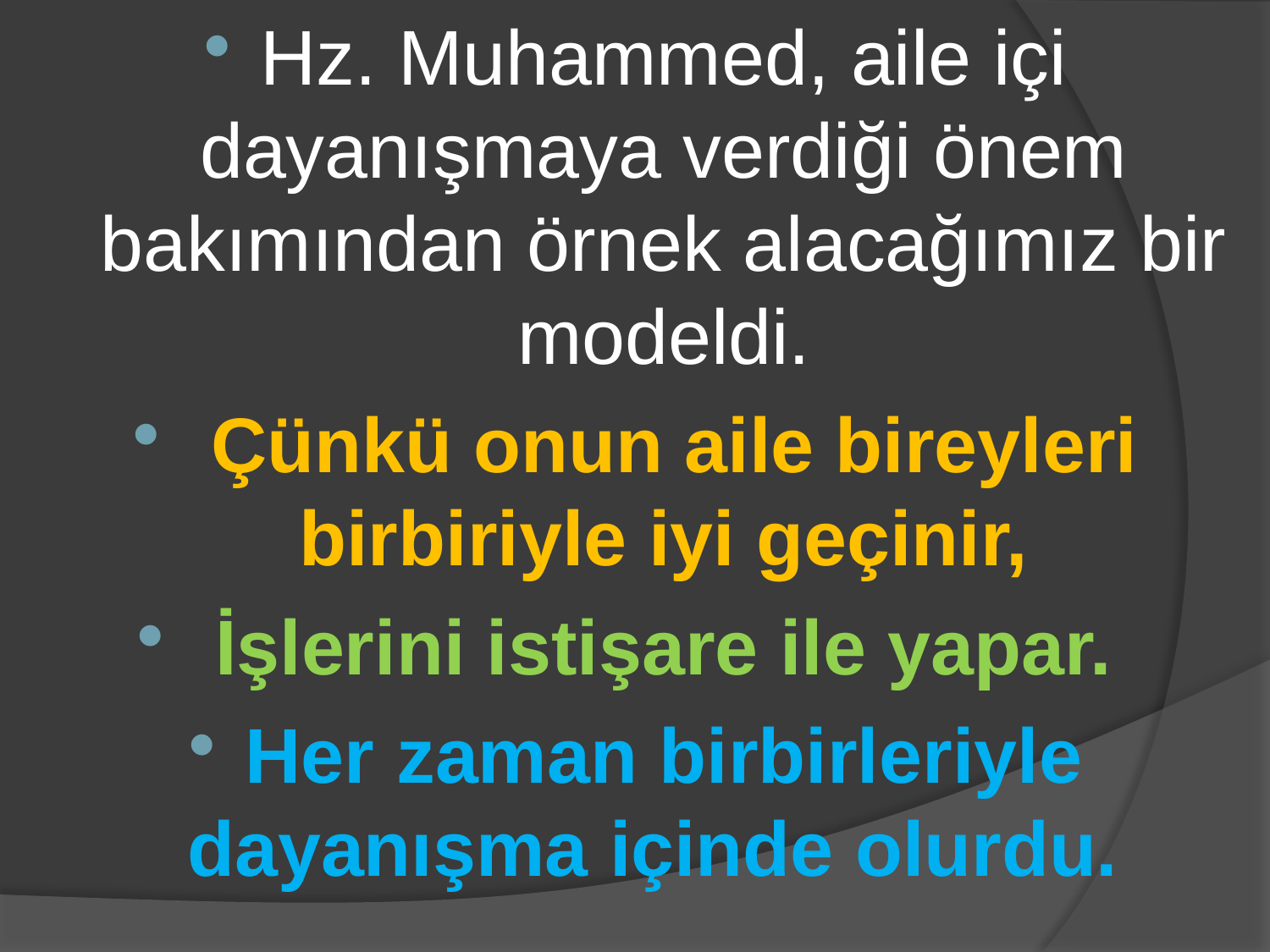

Hz. Muhammed, aile içi dayanışmaya verdiği önem bakımından örnek alacağımız bir modeldi.
 Çünkü onun aile bireyleri birbiriyle iyi geçinir,
 İşlerini istişare ile yapar.
Her zaman birbirleriyle dayanışma içinde olurdu.